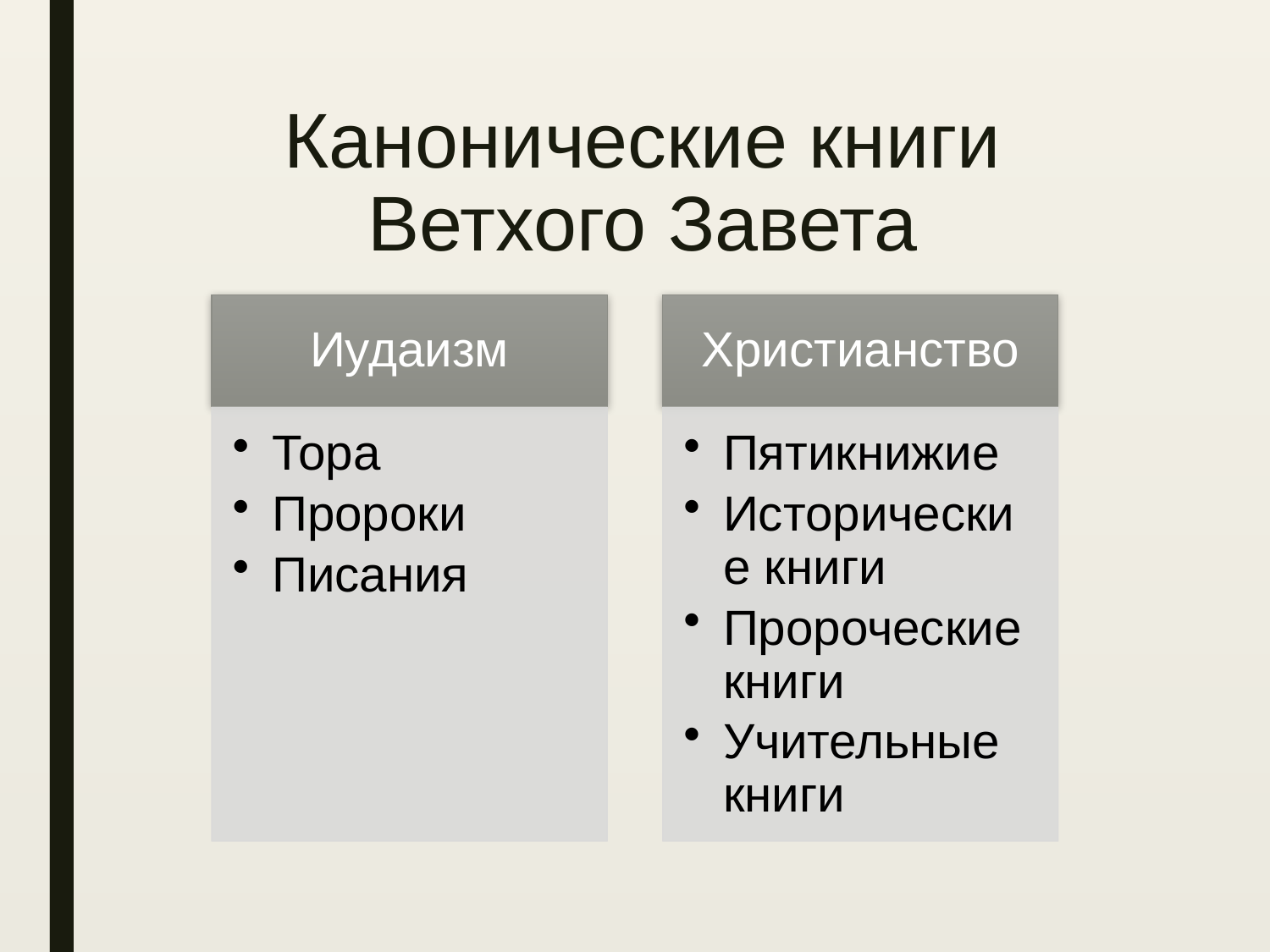

# Канонические книги Ветхого Завета
Иудаизм
Тора
Пророки
Писания
Христианство
Пятикнижие
Исторические книги
Пророческие книги
Учительные книги